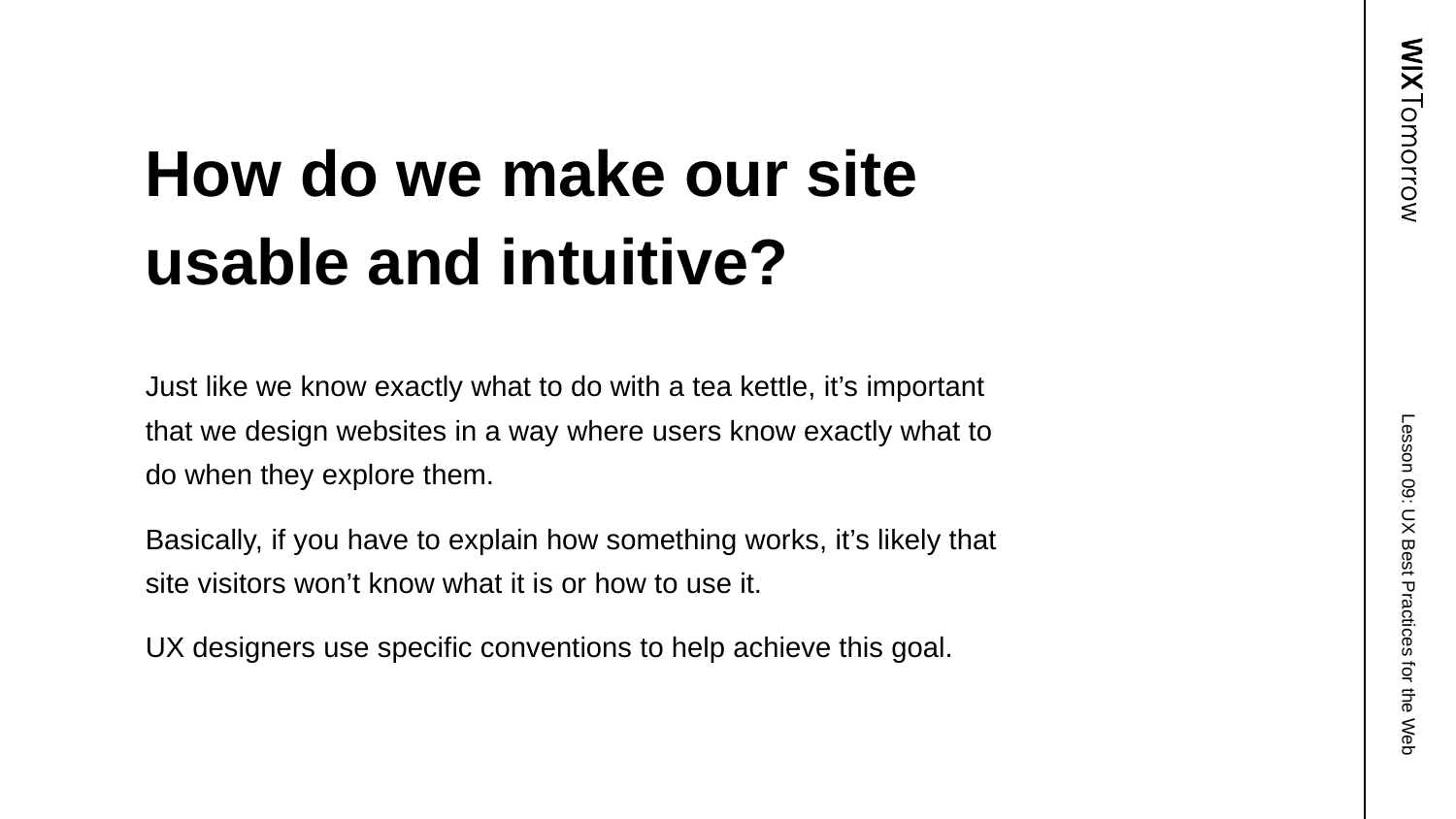

How do we make our site usable and intuitive?

Just like we know exactly what to do with a tea kettle, it’s important that we design websites in a way where users know exactly what to do when they explore them.
Basically, if you have to explain how something works, it’s likely that site visitors won’t know what it is or how to use it.
UX designers use specific conventions to help achieve this goal.